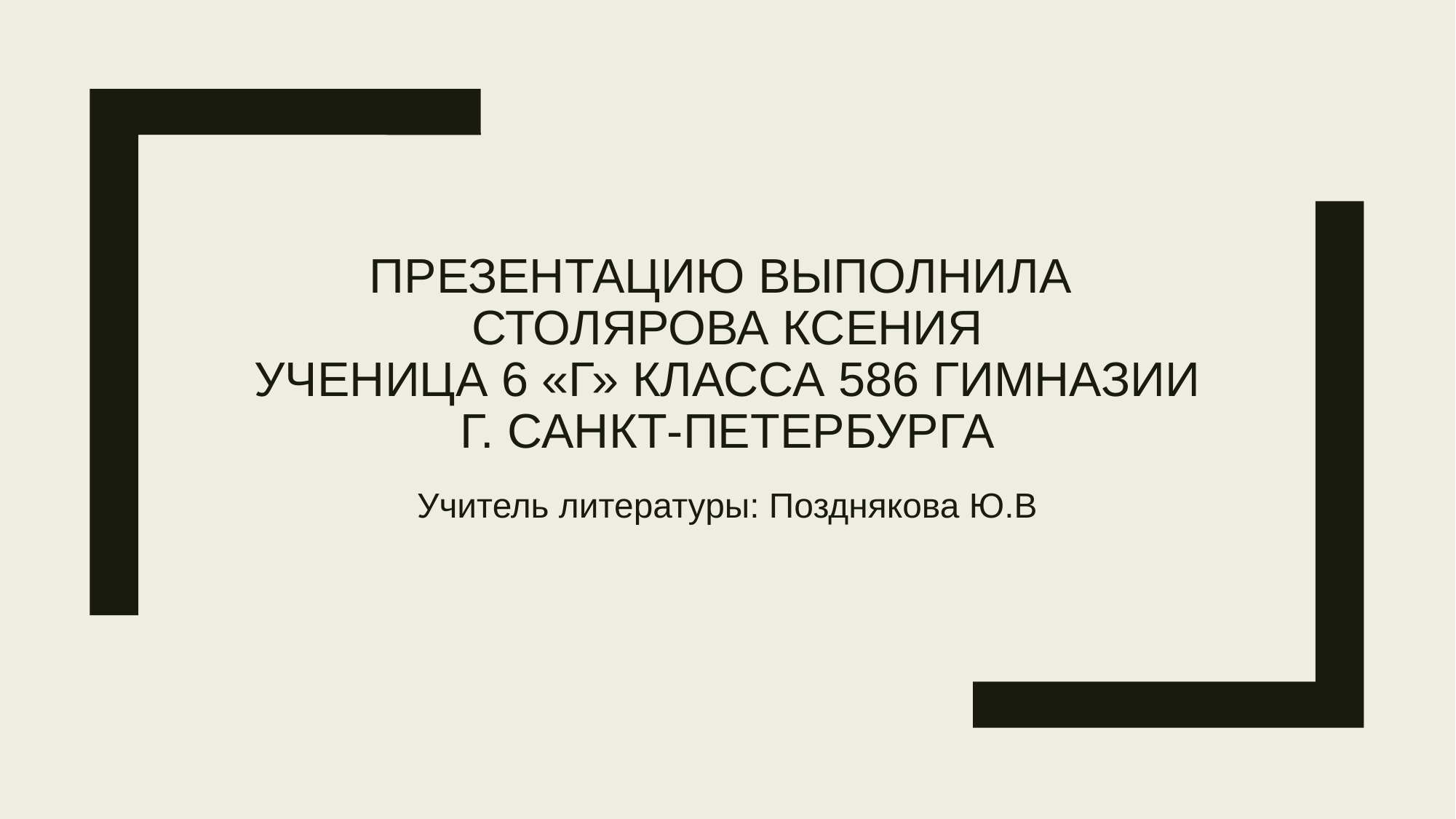

# Презентацию выполнила Столярова Ксения ученица 6 «Г» класса 586 гимназии г. Санкт-Петербурга
Учитель литературы: Позднякова Ю.В